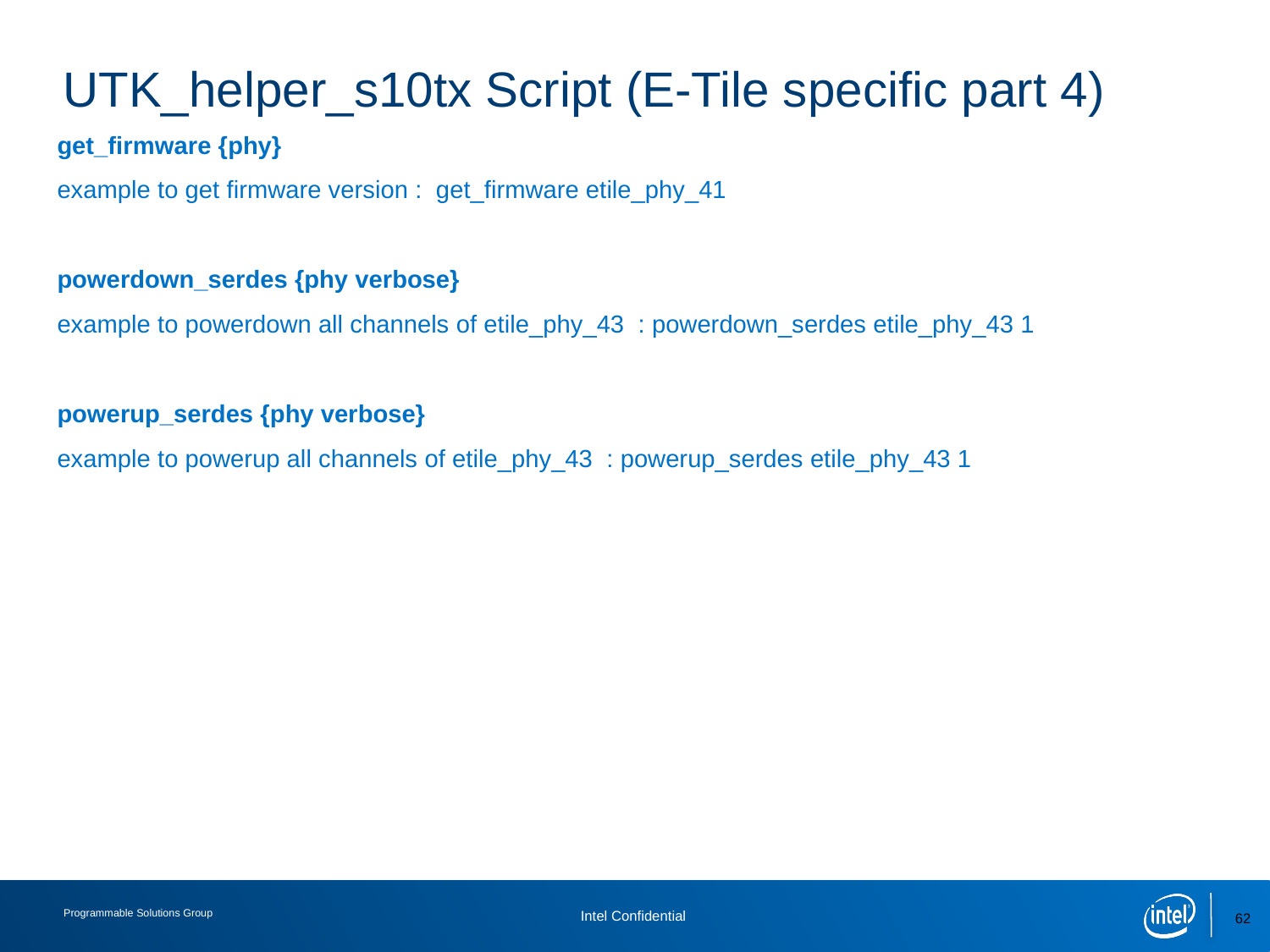

# UTK_helper_s10tx Script (E-Tile specific part 4)
get_firmware {phy}
example to get firmware version :  get_firmware etile_phy_41

powerdown_serdes {phy verbose}
example to powerdown all channels of etile_phy_43  : powerdown_serdes etile_phy_43 1

powerup_serdes {phy verbose}
example to powerup all channels of etile_phy_43  : powerup_serdes etile_phy_43 1

62